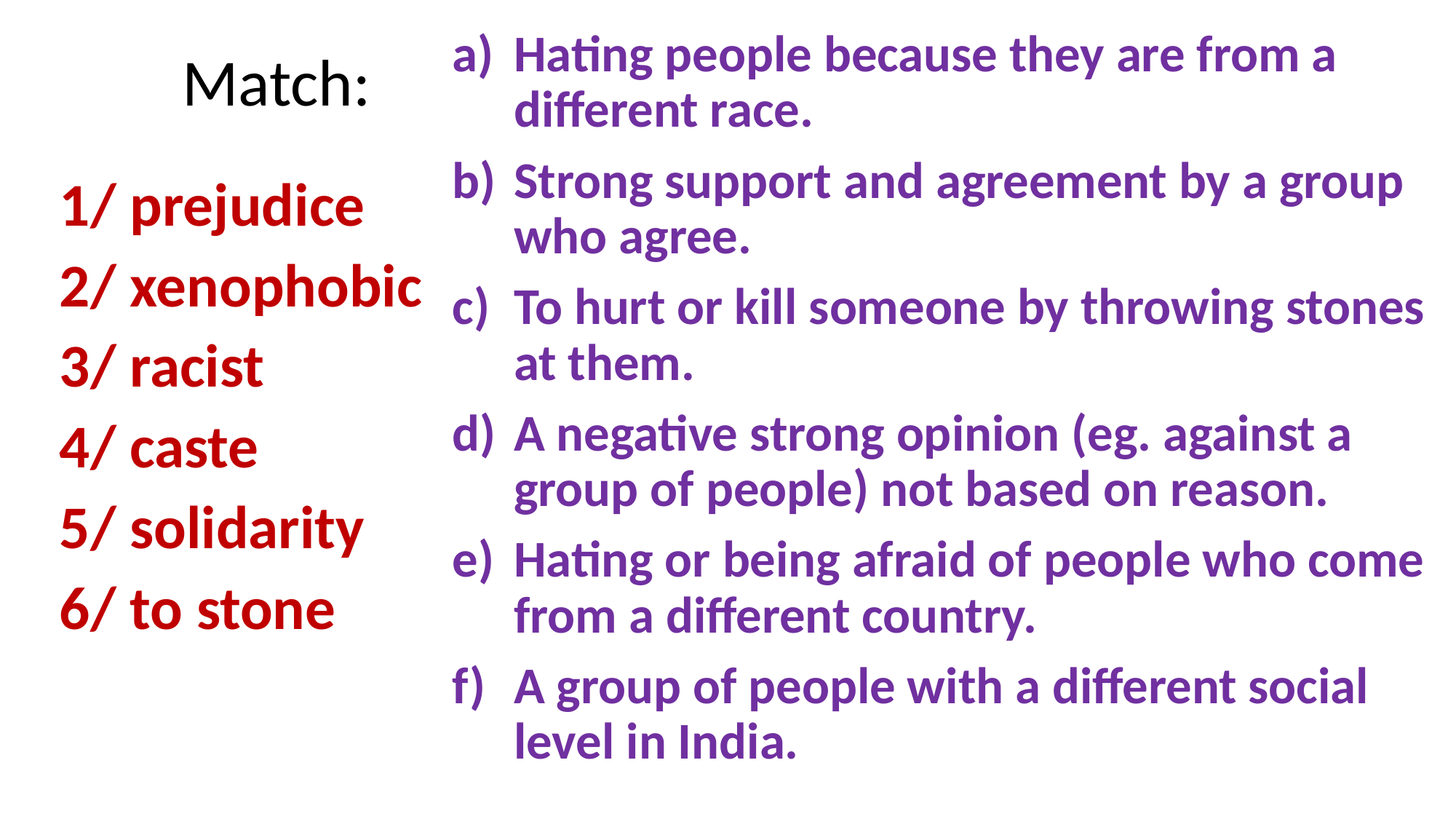

Hating people because they are from a different race.
Strong support and agreement by a group who agree.
To hurt or kill someone by throwing stones at them.
A negative strong opinion (eg. against a group of people) not based on reason.
Hating or being afraid of people who come from a different country.
A group of people with a different social level in India.
# Match:
1/ prejudice
2/ xenophobic
3/ racist
4/ caste
5/ solidarity
6/ to stone